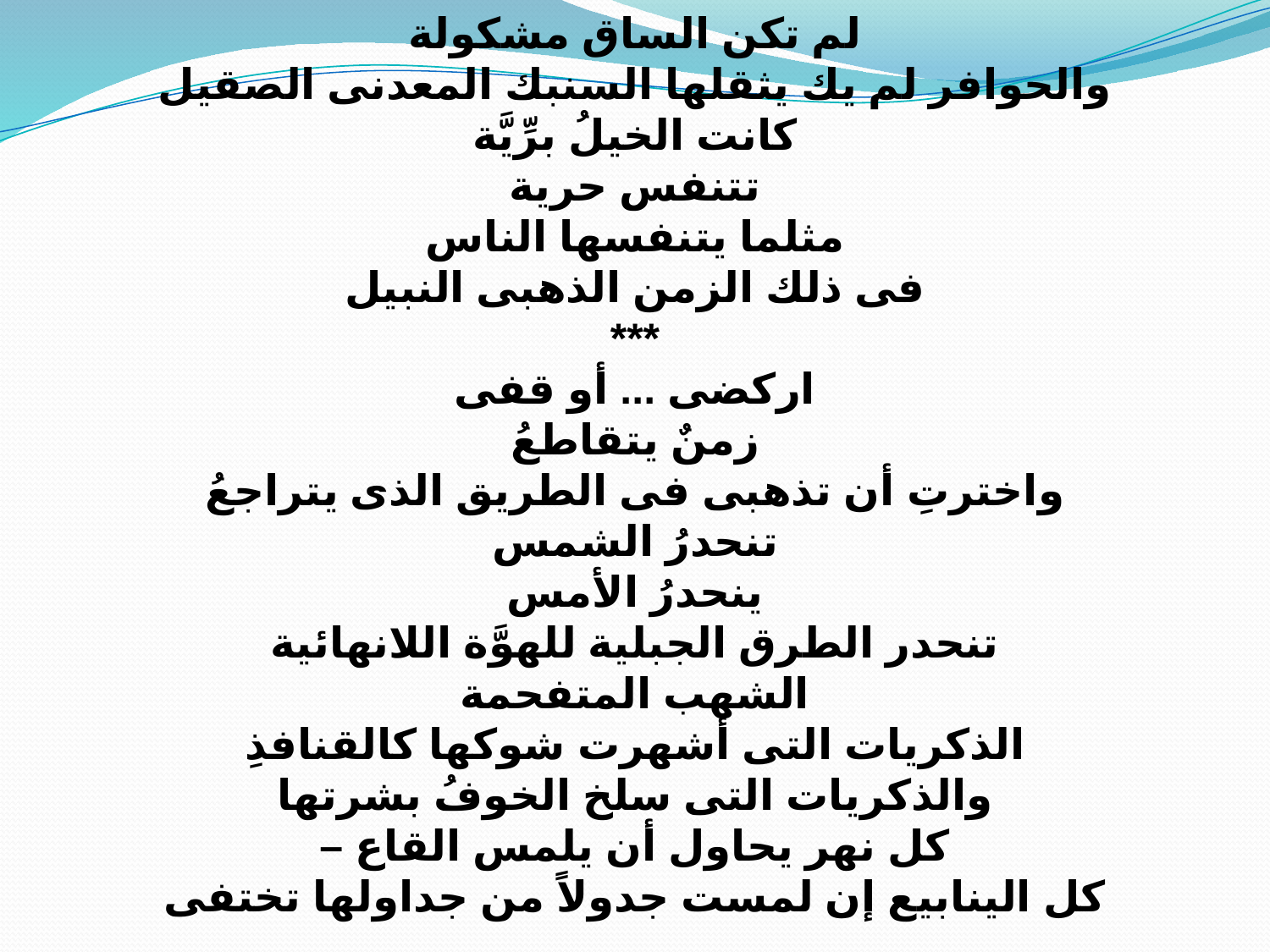

لم تكن الساق مشكولة
والحوافر لم يك يثقلها السنبك المعدنى الصقيل
كانت الخيلُ برِّيَّة
تتنفس حرية
مثلما يتنفسها الناس
فى ذلك الزمن الذهبى النبيل
***
اركضى ... أو قفى
زمنٌ يتقاطعُ
واخترتِ أن تذهبى فى الطريق الذى يتراجعُ
تنحدرُ الشمس
ينحدرُ الأمس
تنحدر الطرق الجبلية للهوَّة اللانهائية
الشهب المتفحمة
الذكريات التى أشهرت شوكها كالقنافذِ
والذكريات التى سلخ الخوفُ بشرتها
كل نهر يحاول أن يلمس القاع –
كل الينابيع إن لمست جدولاً من جداولها تختفى